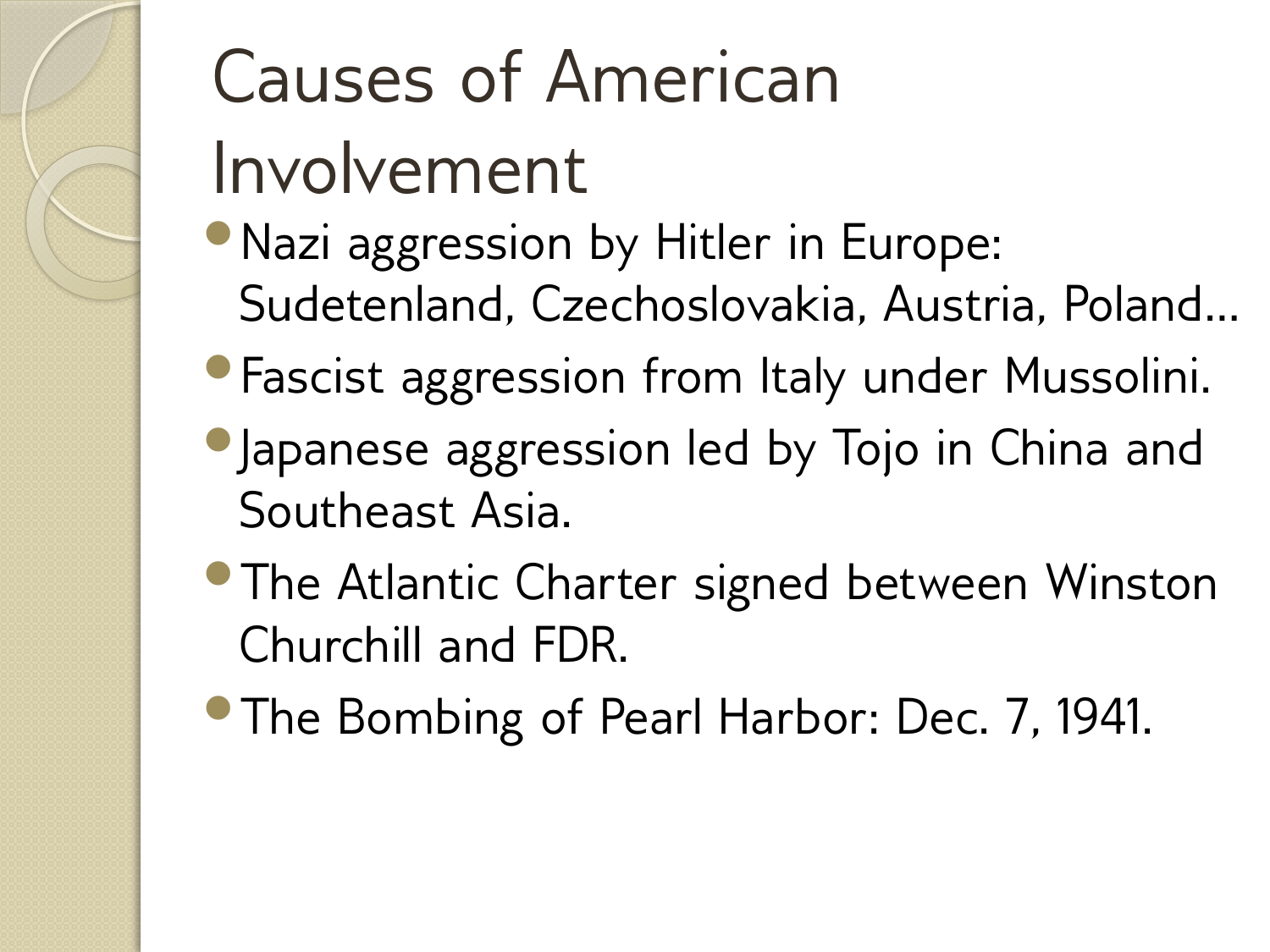

# Causes of American Involvement
Nazi aggression by Hitler in Europe: Sudetenland, Czechoslovakia, Austria, Poland…
Fascist aggression from Italy under Mussolini.
Japanese aggression led by Tojo in China and Southeast Asia.
The Atlantic Charter signed between Winston Churchill and FDR.
The Bombing of Pearl Harbor: Dec. 7, 1941.